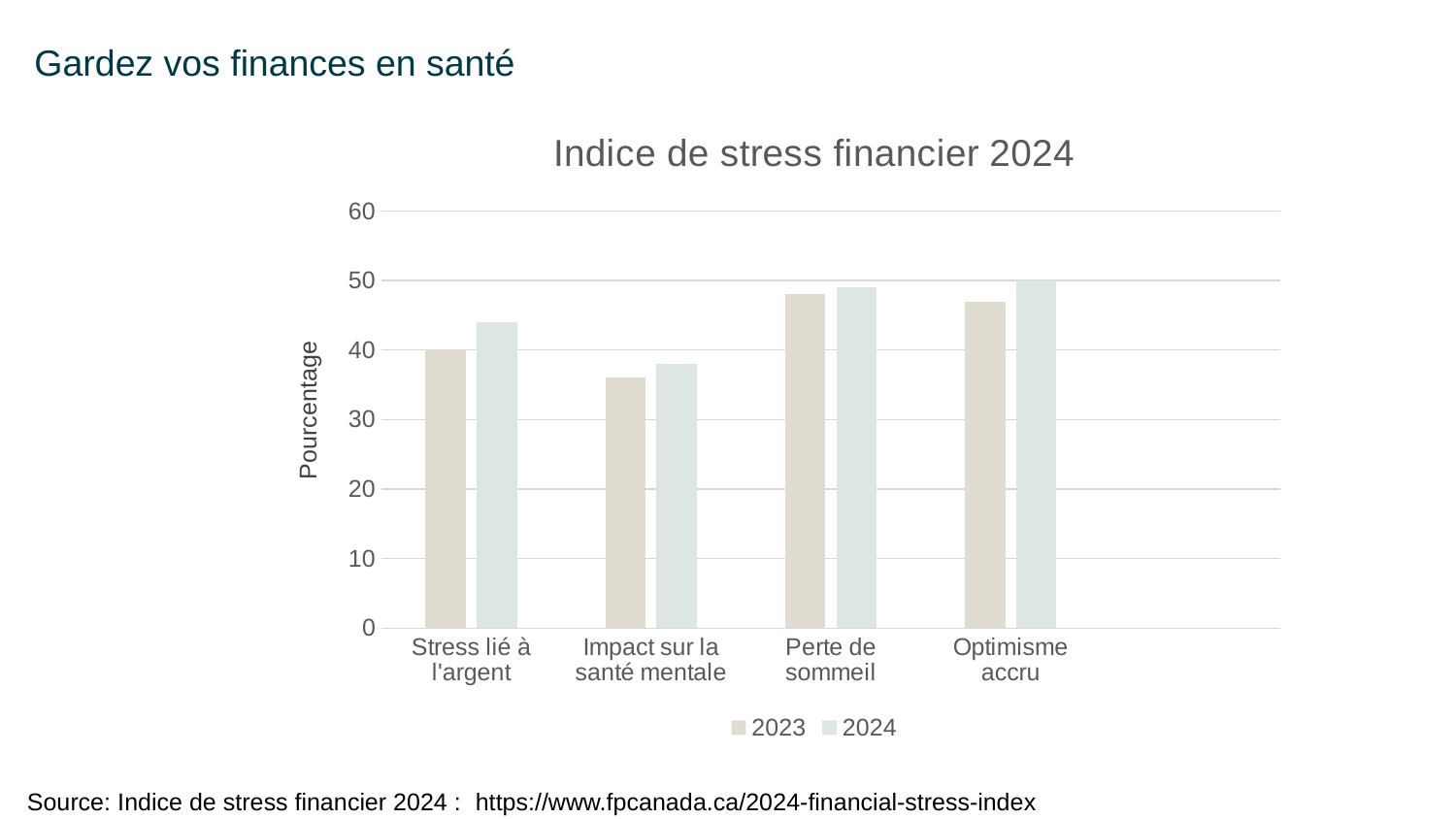

Gardez vos finances en santé

### Chart: Indice de stress financier 2024

| Category | 2023 | 2024 |
|---|---|---|
| Stress lié à l'argent | 40.0 | 44.0 |
| Impact sur la santé mentale | 36.0 | 38.0 |
| Perte de sommeil | 48.0 | 49.0 |
| Optimisme accru | 47.0 | 50.0 |
Pourcentage
Source: Indice de stress financier 2024 :  https://www.fpcanada.ca/2024-financial-stress-index